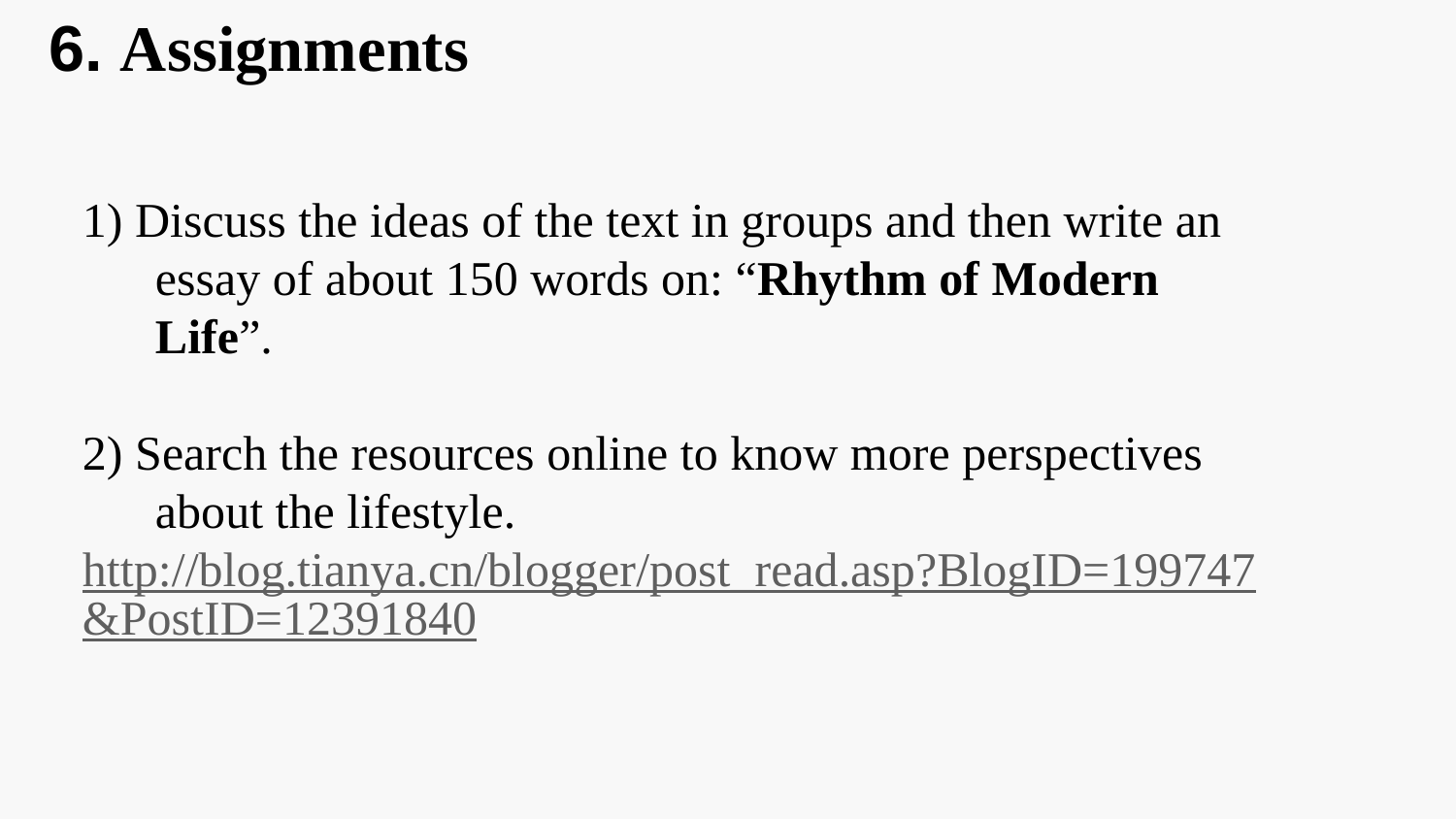

6. Assignments
1) Discuss the ideas of the text in groups and then write an essay of about 150 words on: “Rhythm of Modern Life”.

2) Search the resources online to know more perspectives about the lifestyle.
http://blog.tianya.cn/blogger/post_read.asp?BlogID=199747&PostID=12391840